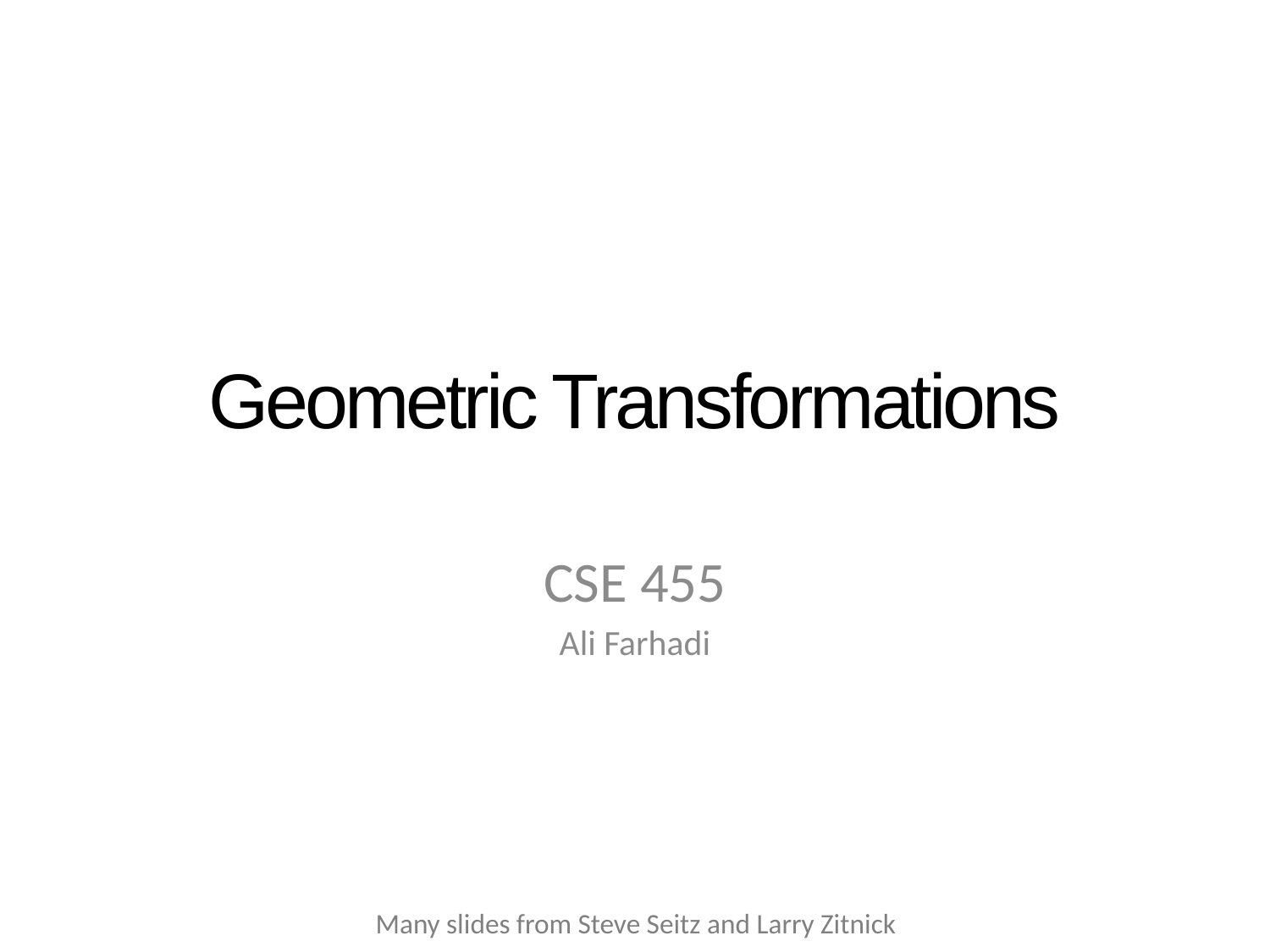

# Geometric Transformations
CSE 455
Ali Farhadi
Many slides from Steve Seitz and Larry Zitnick